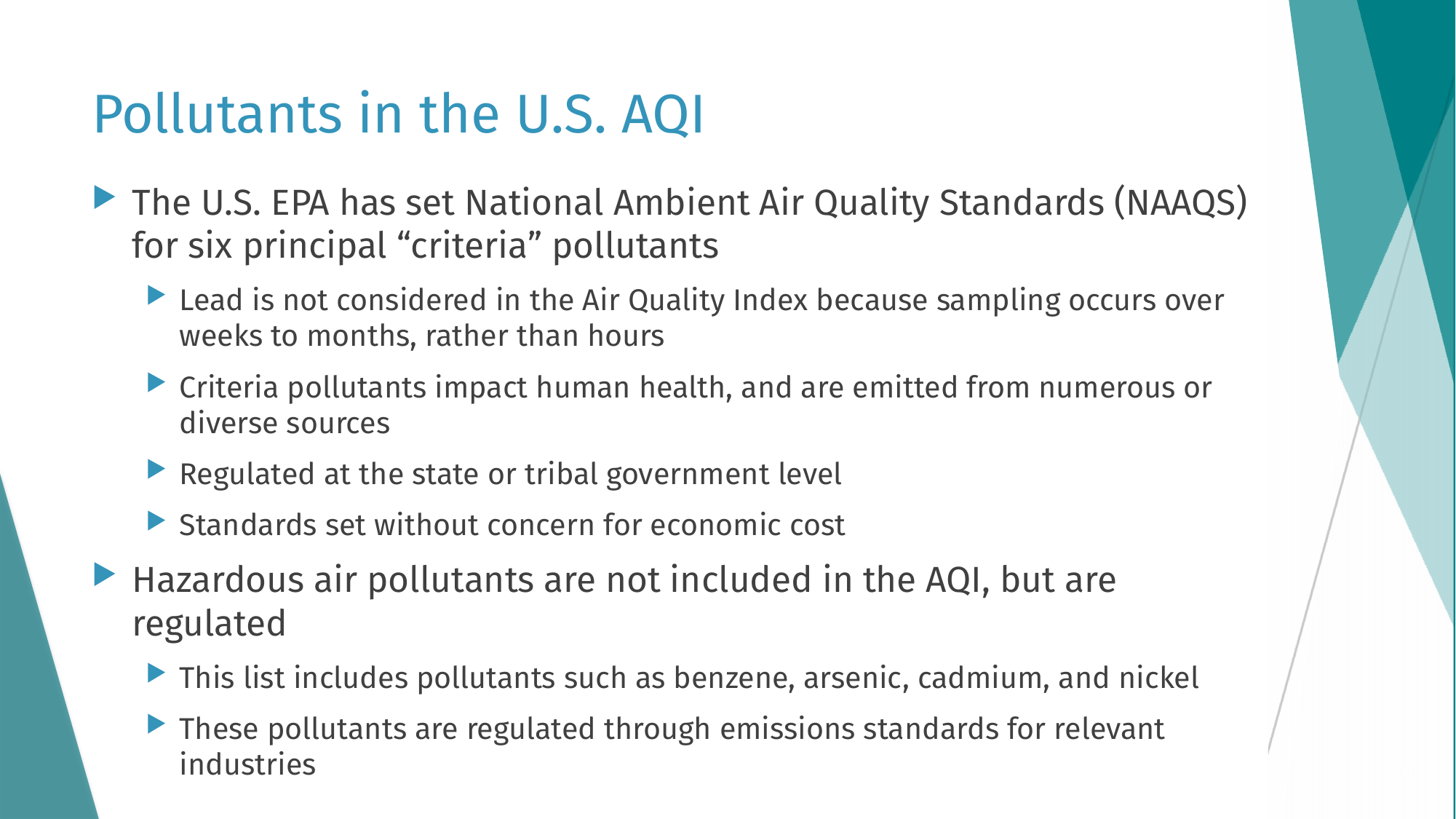

# Pollutants in the U.S. AQI
The U.S. EPA has set National Ambient Air Quality Standards (NAAQS) for six principal “criteria” pollutants
Lead is not considered in the Air Quality Index because sampling occurs over weeks to months, rather than hours
Criteria pollutants impact human health, and are emitted from numerous or diverse sources
Regulated at the state or tribal government level
Standards set without concern for economic cost
Hazardous air pollutants are not included in the AQI, but are regulated
This list includes pollutants such as benzene, arsenic, cadmium, and nickel
These pollutants are regulated through emissions standards for relevant industries

6